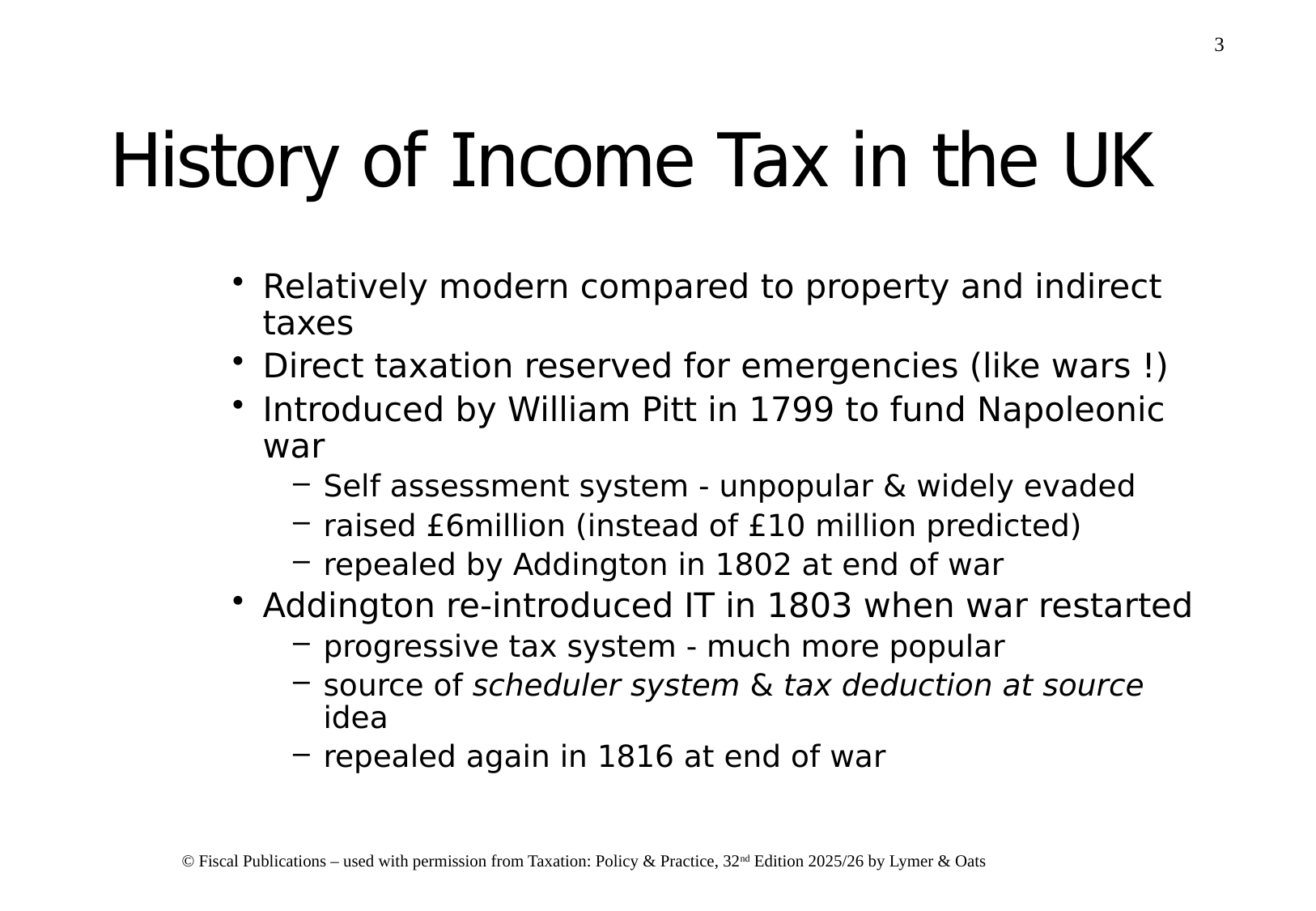

# History of Income Tax in the UK
Relatively modern compared to property and indirect taxes
Direct taxation reserved for emergencies (like wars !)
Introduced by William Pitt in 1799 to fund Napoleonic war
Self assessment system - unpopular & widely evaded
raised £6million (instead of £10 million predicted)
repealed by Addington in 1802 at end of war
Addington re-introduced IT in 1803 when war restarted
progressive tax system - much more popular
source of scheduler system & tax deduction at source idea
repealed again in 1816 at end of war